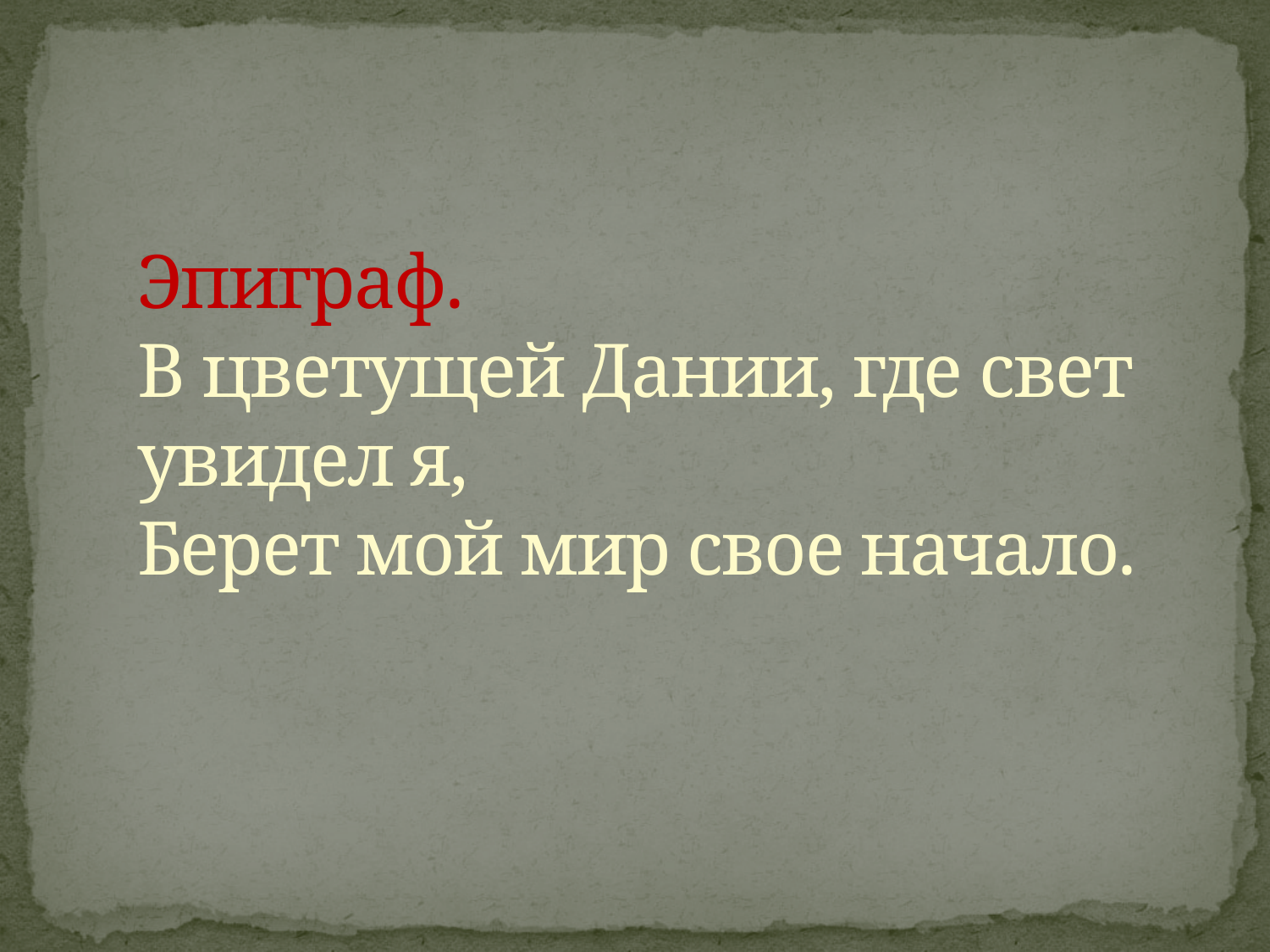

Эпиграф.
В цветущей Дании, где свет увидел я,
Берет мой мир свое начало.